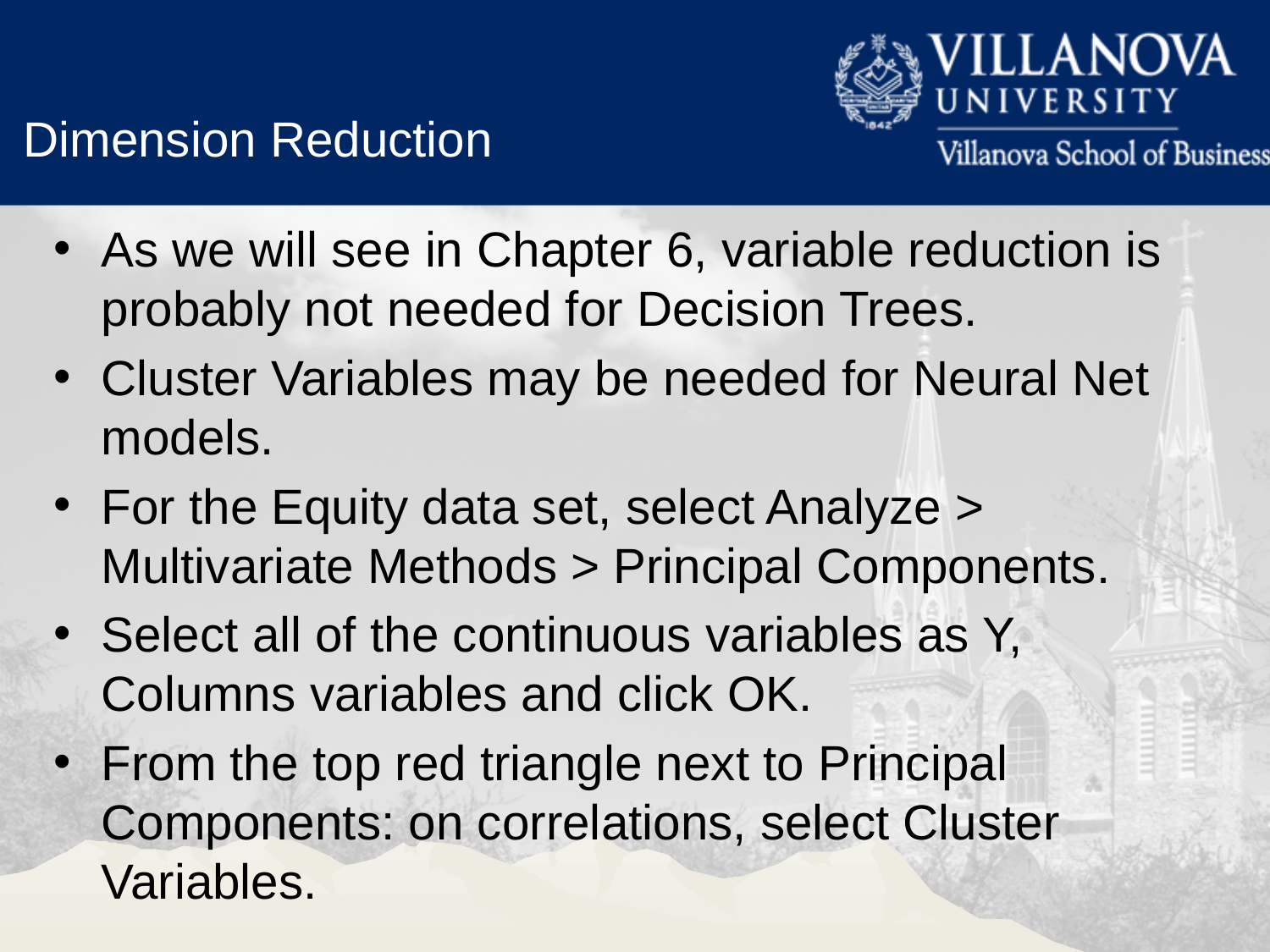

Dimension Reduction
As we will see in Chapter 6, variable reduction is probably not needed for Decision Trees.
Cluster Variables may be needed for Neural Net models.
For the Equity data set, select Analyze > Multivariate Methods > Principal Components.
Select all of the continuous variables as Y, Columns variables and click OK.
From the top red triangle next to Principal Components: on correlations, select Cluster Variables.